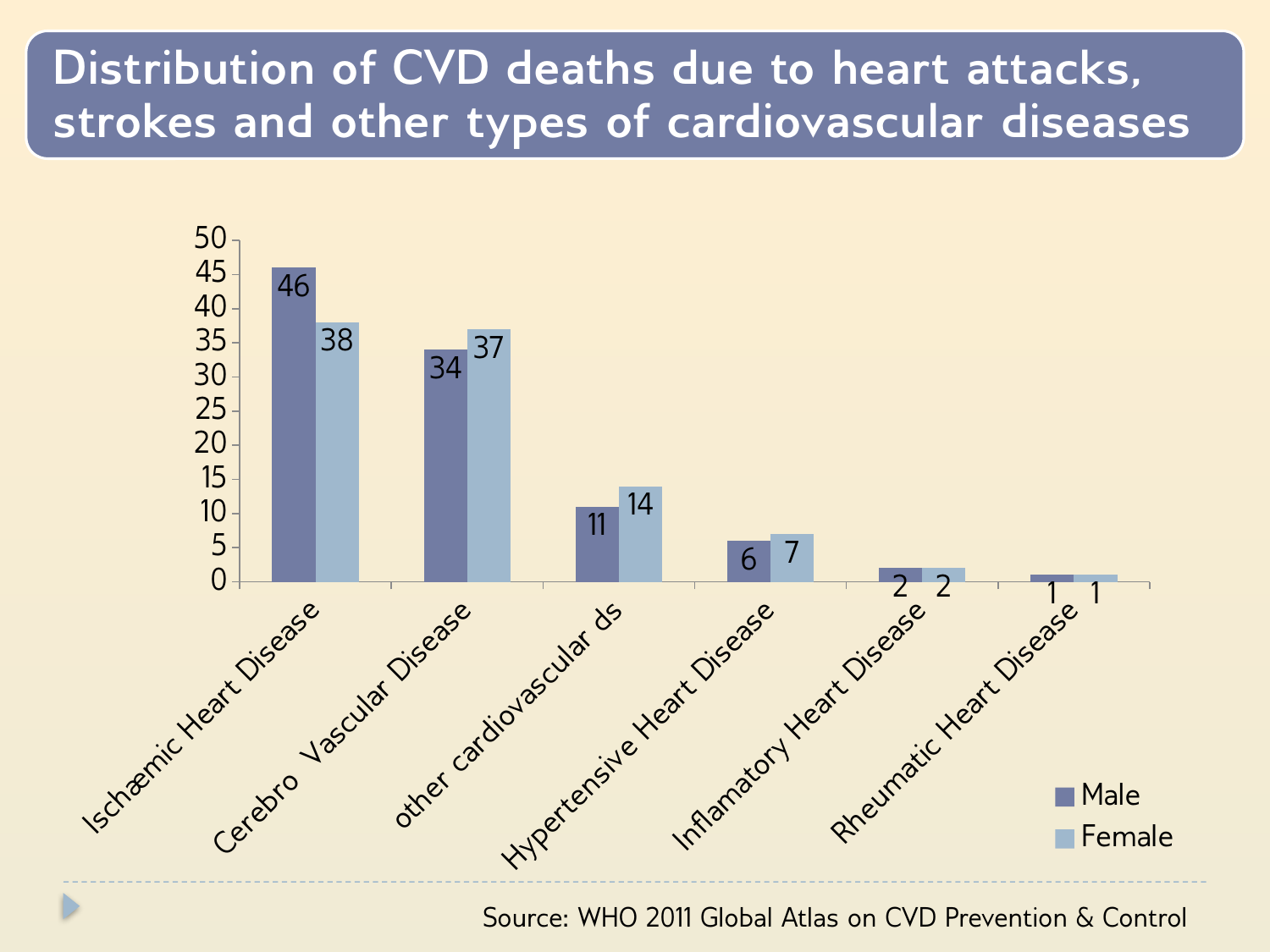

Distribution of CVD deaths due to heart attacks, strokes and other types of cardiovascular diseases

### Chart

| Category | Male | Female |
|---|---|---|
| Ischaemic Heart Disease | 46.0 | 38.0 |
| Cerebro  Vascular Disease | 34.0 | 37.0 |
| other cardiovascular ds | 11.0 | 14.0 |
| Hypertensive Heart Disease | 6.0 | 7.0 |
| Inflamatory Heart Disease | 2.0 | 2.0 |
| Rheumatic Heart Disease | 1.0 | 1.0 |
Source: WHO 2011 Global Atlas on CVD Prevention & Control